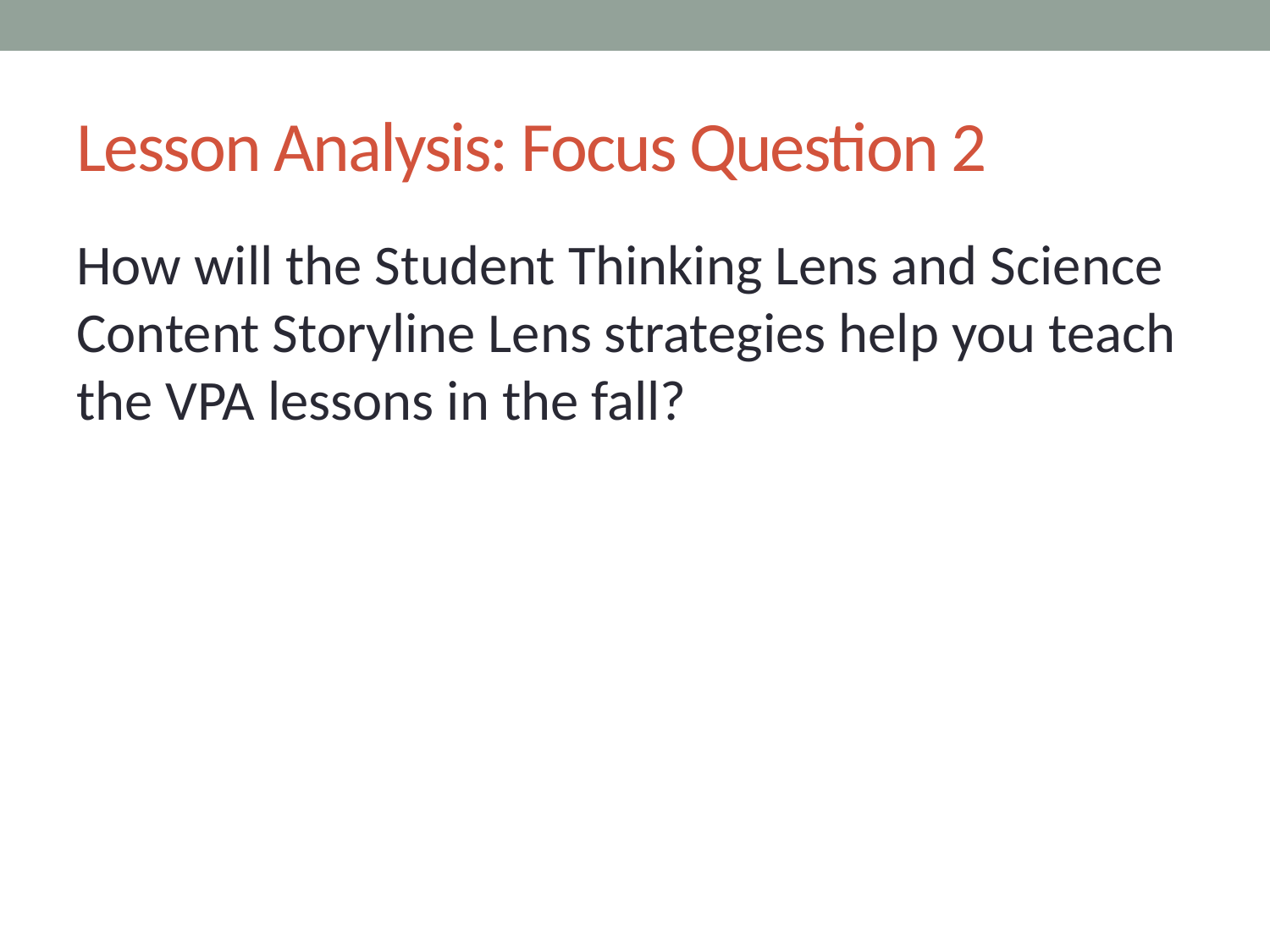

# Lesson Analysis: Focus Question 2
How will the Student Thinking Lens and Science Content Storyline Lens strategies help you teach the VPA lessons in the fall?